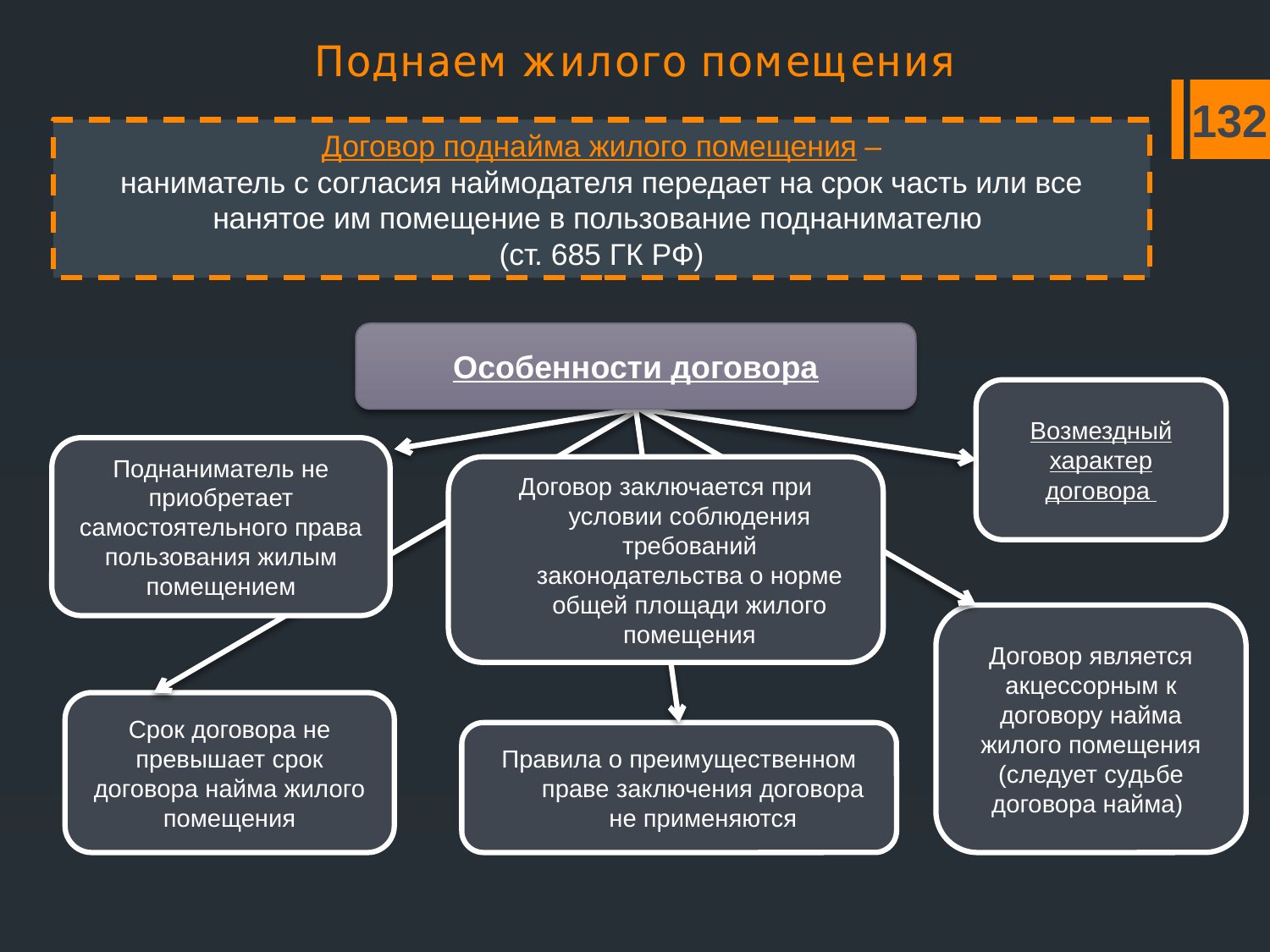

Поднаем жилого помещения
132
# Договор поднайма жилого помещения – наниматель с согласия наймодателя передает на срок часть или все нанятое им помещение в пользование поднанимателю (ст. 685 ГК РФ)
Особенности договора
Возмездный характер договора
Поднаниматель не приобретает самостоятельного права пользования жилым помещением
Договор заключается при условии соблюдения требований законодательства о норме общей площади жилого помещения
Договор является акцессорным к договору найма жилого помещения (следует судьбе договора найма)
Срок договора не превышает срок договора найма жилого помещения
Правила о преимущественном праве заключения договора не применяются